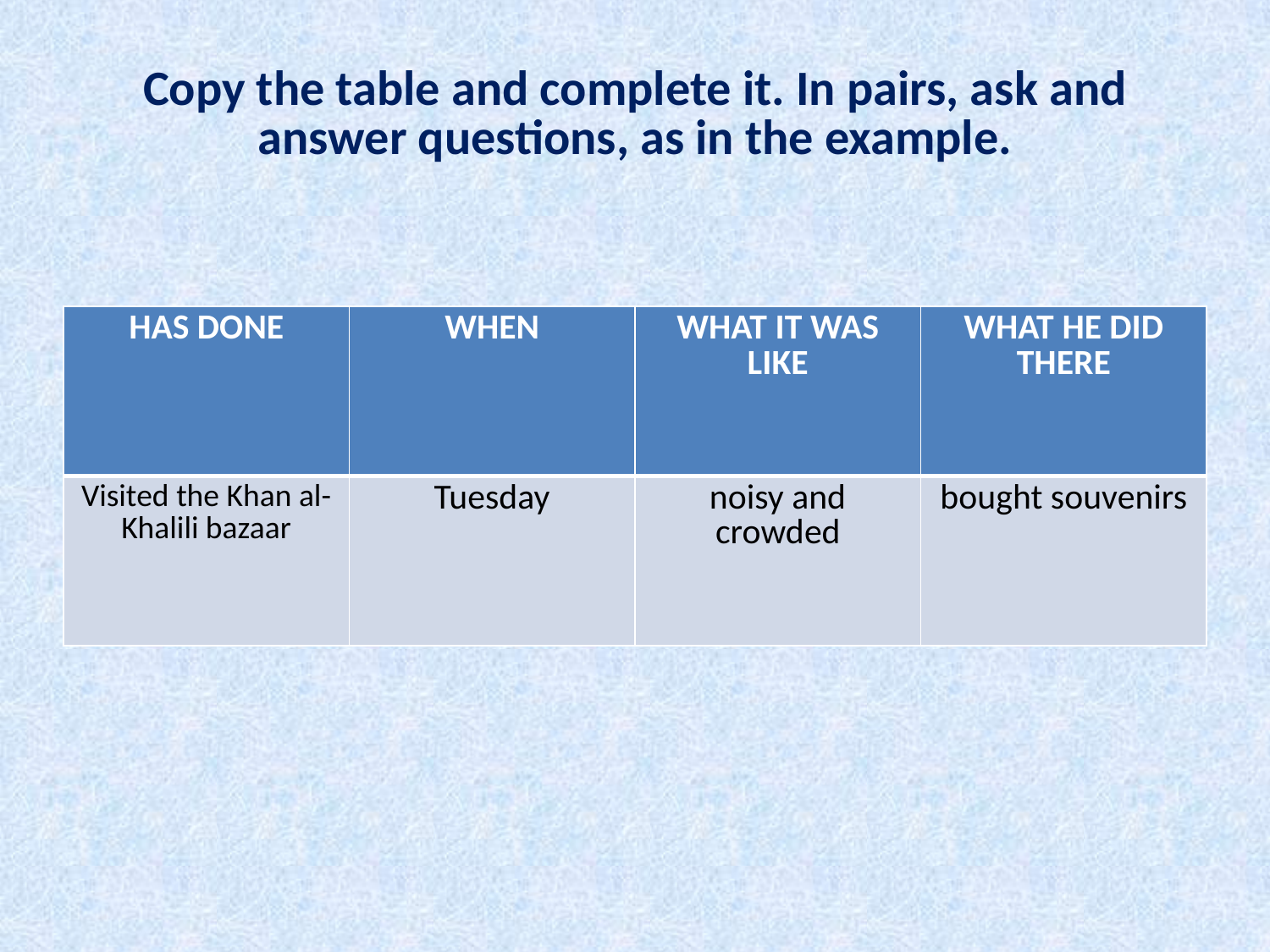

# Copy the table and complete it. In pairs, ask and answer questions, as in the example.
| HAS DONE | WHEN | WHAT IT WAS LIKE | WHAT HE DID THERE |
| --- | --- | --- | --- |
| Visited the Khan al-Khalili bazaar | Tuesday | noisy and crowded | bought souvenirs |